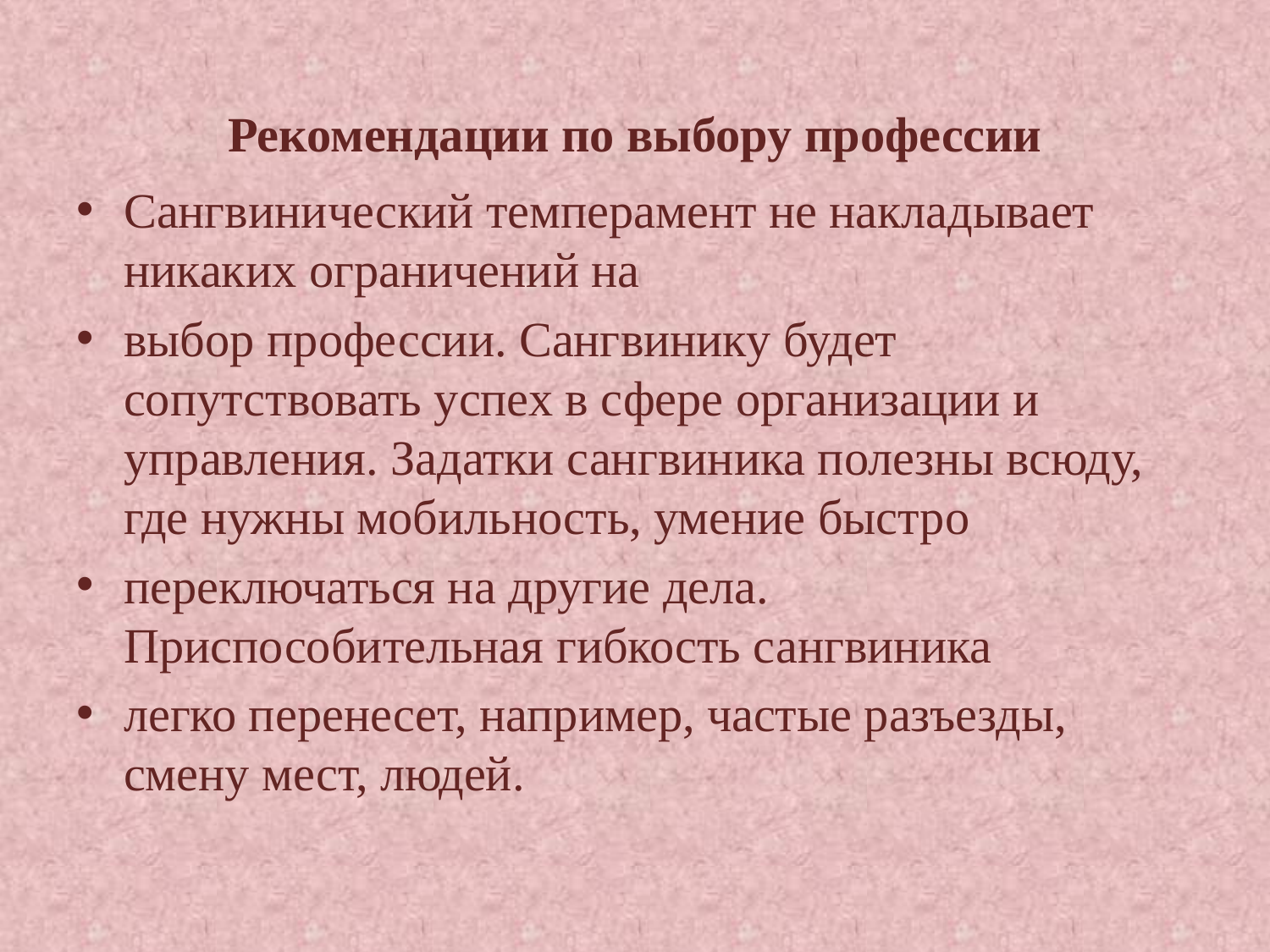

Сангвинический темперамент не накладывает никаких ограничений на
выбор профессии. Сангвинику будет сопутствовать успех в сфере организации и управления. Задатки сангвиника полезны всюду, где нужны мобильность, умение быстро
переключаться на другие дела. Приспособительная гибкость сангвиника
легко перенесет, например, частые разъезды, смену мест, людей.

# Рекомендации по выбору профессии